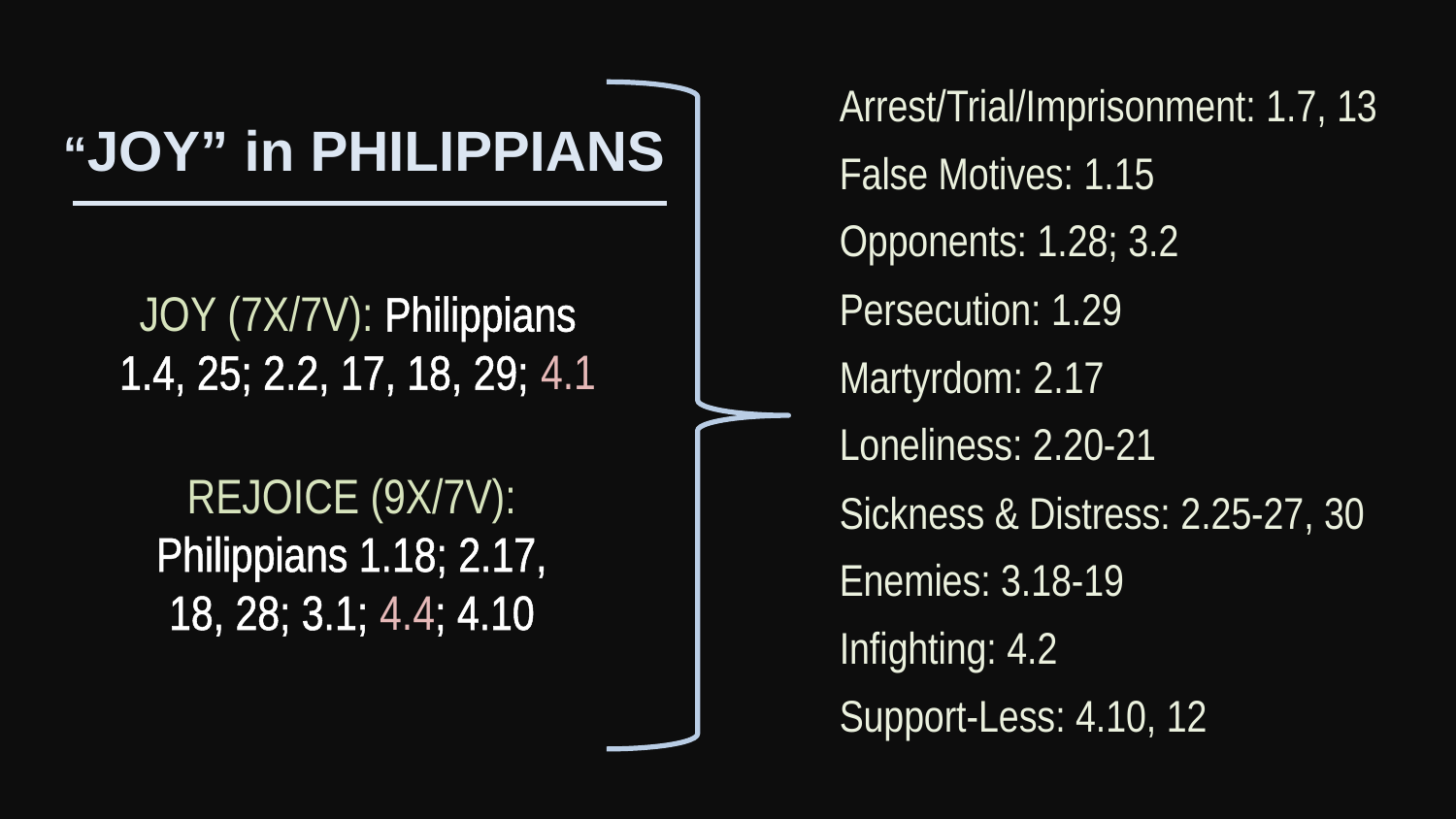

Arrest/Trial/Imprisonment: 1.7, 13

False Motives: 1.15

Opponents: 1.28; 3.2

Persecution: 1.29

Martyrdom: 2.17

Loneliness: 2.20-21

Sickness & Distress: 2.25-27, 30

Enemies: 3.18-19

Infighting: 4.2

Support-Less: 4.10, 12

“JOY” in PHILIPPIANS
JOY (7X/7V): Philippians 1.4, 25; 2.2, 17, 18, 29; 4.1
REJOICE (9X/7V): Philippians 1.18; 2.17, 18, 28; 3.1; 4.4; 4.10